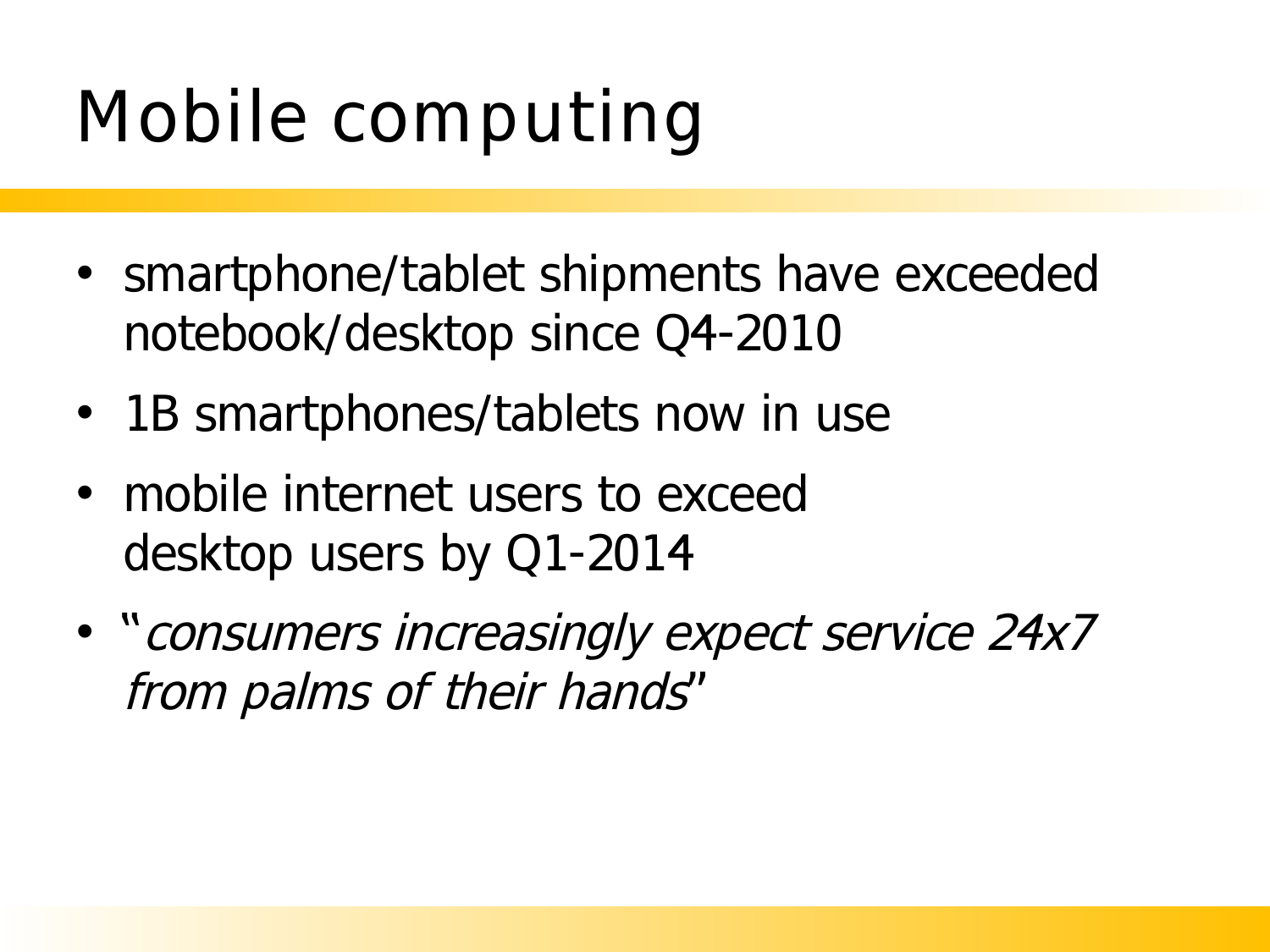

# Mobile computing
smartphone/tablet shipments have exceeded notebook/desktop since Q4-2010
1B smartphones/tablets now in use
mobile internet users to exceed
desktop users by Q1-2014
“consumers increasingly expect service 24x7 from palms of their hands”